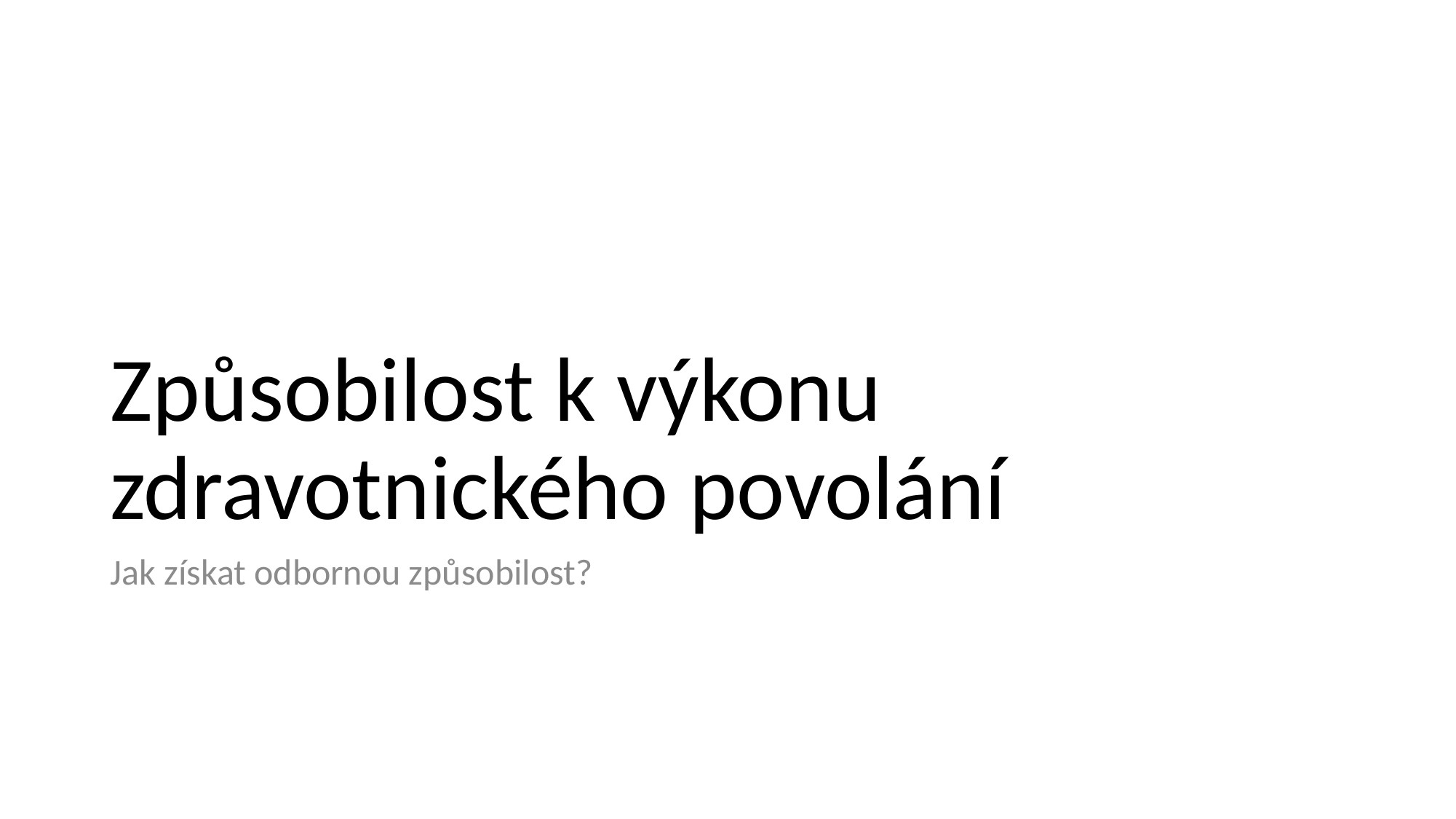

# Způsobilost k výkonu zdravotnického povolání
Jak získat odbornou způsobilost?